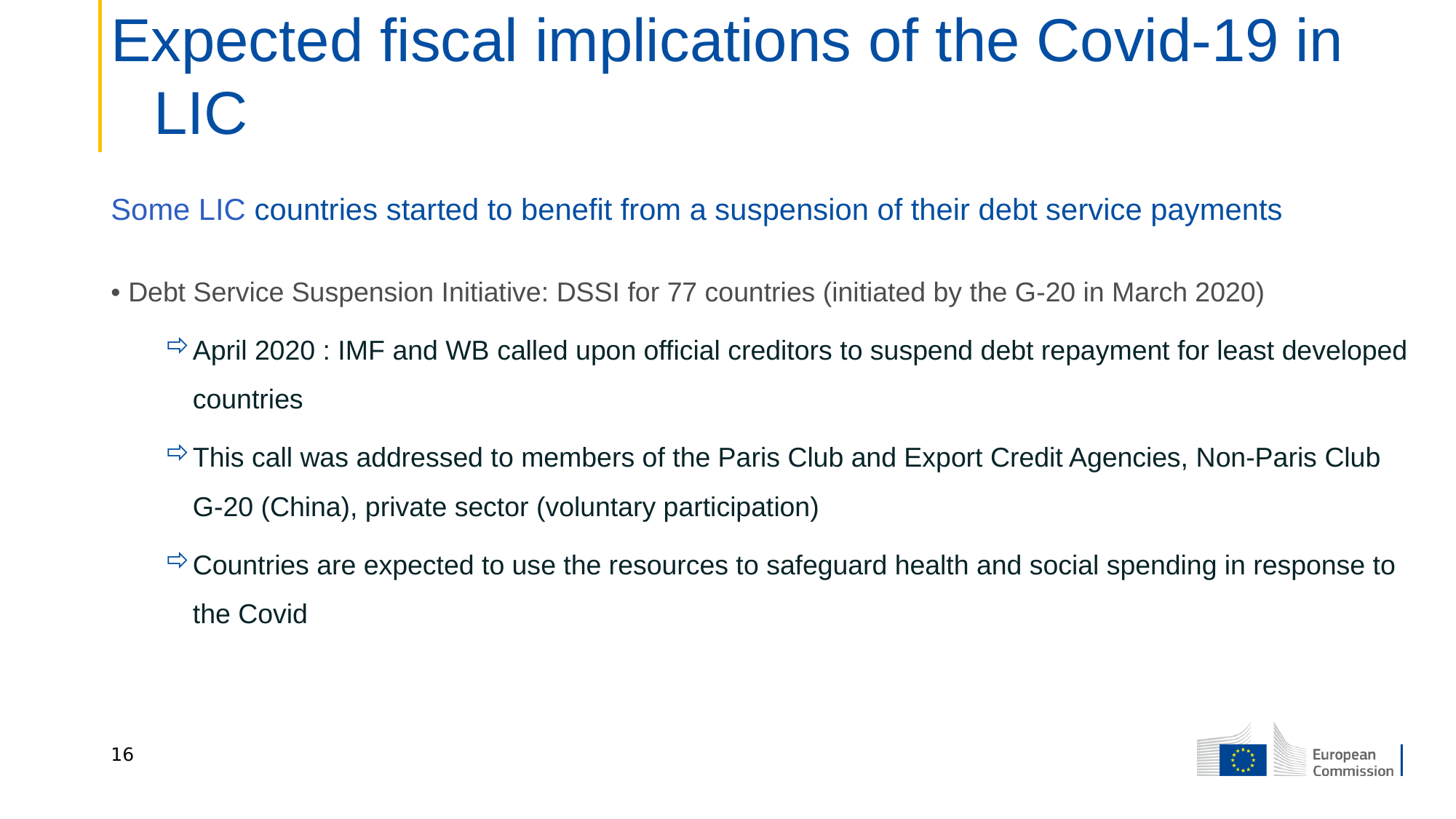

Expected fiscal implications of the Covid-19 in LIC
# Some LIC countries started to benefit from a suspension of their debt service payments
• Debt Service Suspension Initiative: DSSI for 77 countries (initiated by the G-20 in March 2020)
April 2020 : IMF and WB called upon official creditors to suspend debt repayment for least developed countries
This call was addressed to members of the Paris Club and Export Credit Agencies, Non-Paris Club G-20 (China), private sector (voluntary participation)
Countries are expected to use the resources to safeguard health and social spending in response to the Covid

16